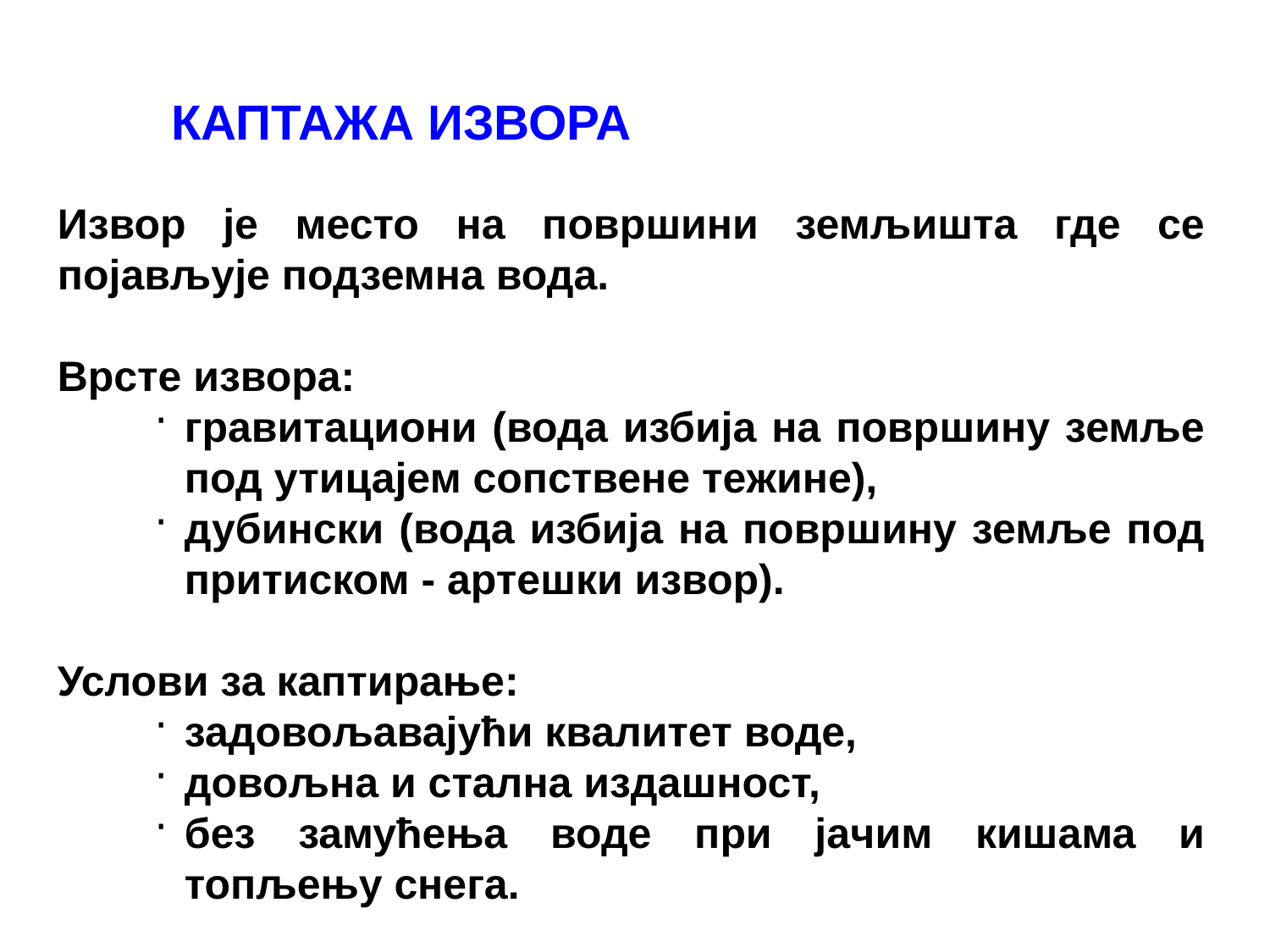

КАПТАЖА ИЗВОРА
Извор је место на површини земљишта где се појављује подземна вода.

Врсте извора:
гравитациони (вода избија на површину земље под утицајем сопствене тежине),
дубински (вода избија на површину земље под притиском - артешки извор).

Услови за каптирање:
задовољавајући квалитет воде,
довољна и стална издашност,
без замућења воде при јачим кишама и топљењу снега.